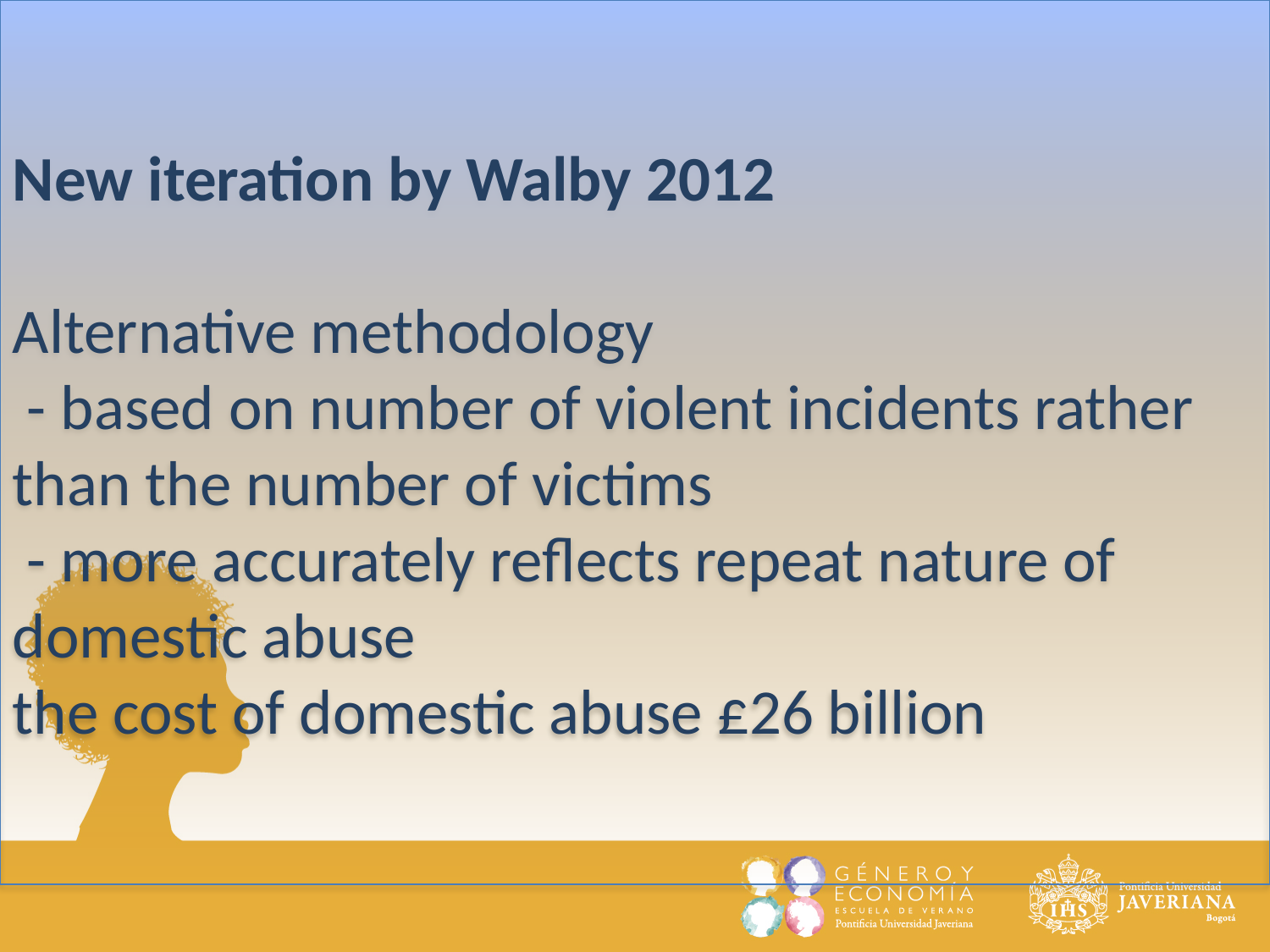

New iteration by Walby 2012

Alternative methodology
 - based on number of violent incidents rather than the number of victims
 - more accurately reflects repeat nature of domestic abuse
the cost of domestic abuse £26 billion